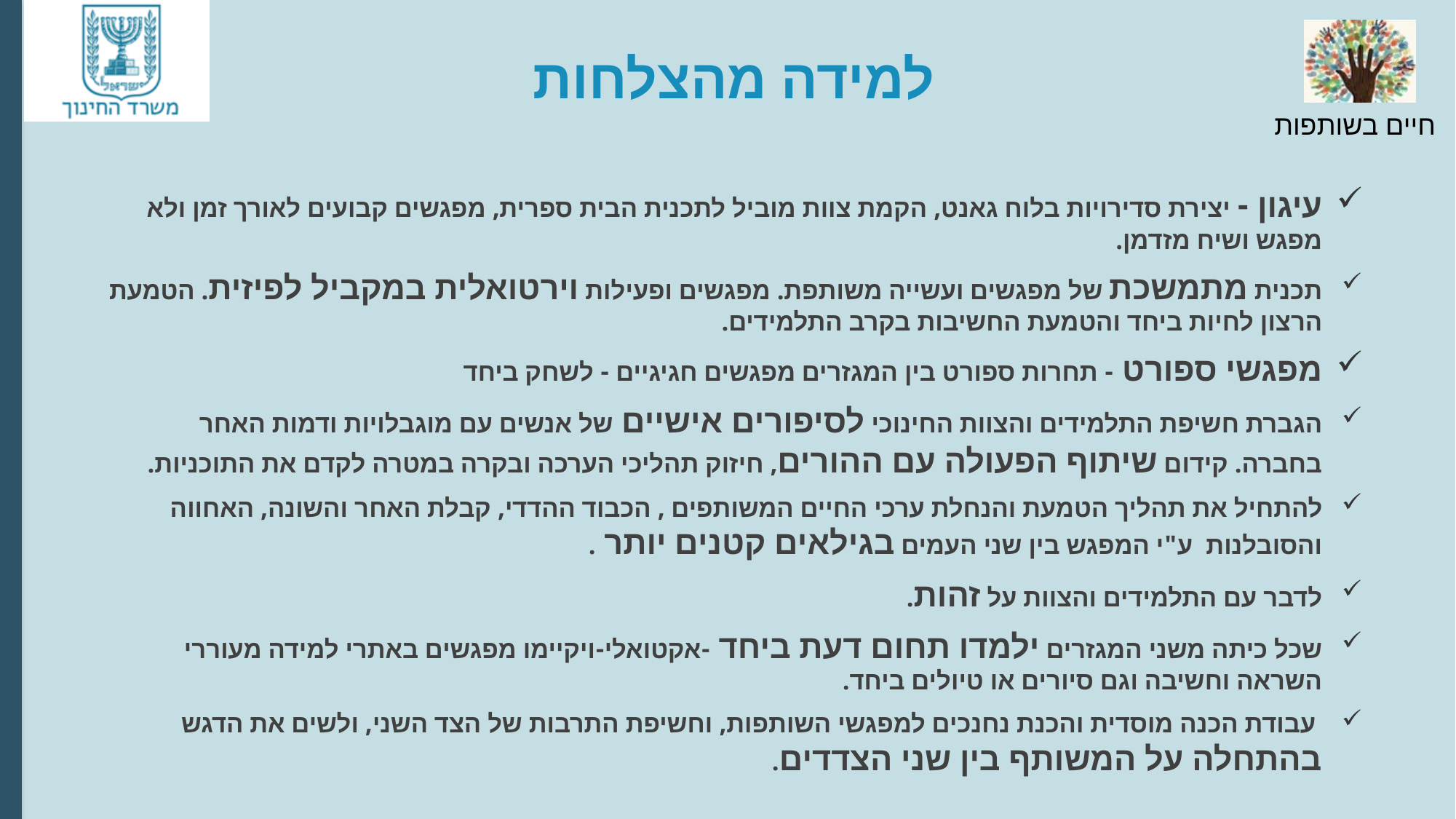

# למידה מהצלחות
עיגון - יצירת סדירויות בלוח גאנט, הקמת צוות מוביל לתכנית הבית ספרית, מפגשים קבועים לאורך זמן ולא מפגש ושיח מזדמן.
תכנית מתמשכת של מפגשים ועשייה משותפת. מפגשים ופעילות וירטואלית במקביל לפיזית. הטמעת הרצון לחיות ביחד והטמעת החשיבות בקרב התלמידים.
מפגשי ספורט - תחרות ספורט בין המגזרים מפגשים חגיגיים - לשחק ביחד
הגברת חשיפת התלמידים והצוות החינוכי לסיפורים אישיים של אנשים עם מוגבלויות ודמות האחר בחברה. קידום שיתוף הפעולה עם ההורים, חיזוק תהליכי הערכה ובקרה במטרה לקדם את התוכניות.
להתחיל את תהליך הטמעת והנחלת ערכי החיים המשותפים , הכבוד ההדדי, קבלת האחר והשונה, האחווה והסובלנות  ע"י המפגש בין שני העמים בגילאים קטנים יותר .
לדבר עם התלמידים והצוות על זהות.
שכל כיתה משני המגזרים ילמדו תחום דעת ביחד -אקטואלי-ויקיימו מפגשים באתרי למידה מעוררי השראה וחשיבה וגם סיורים או טיולים ביחד.
 עבודת הכנה מוסדית והכנת נחנכים למפגשי השותפות, וחשיפת התרבות של הצד השני, ולשים את הדגש בהתחלה על המשותף בין שני הצדדים.